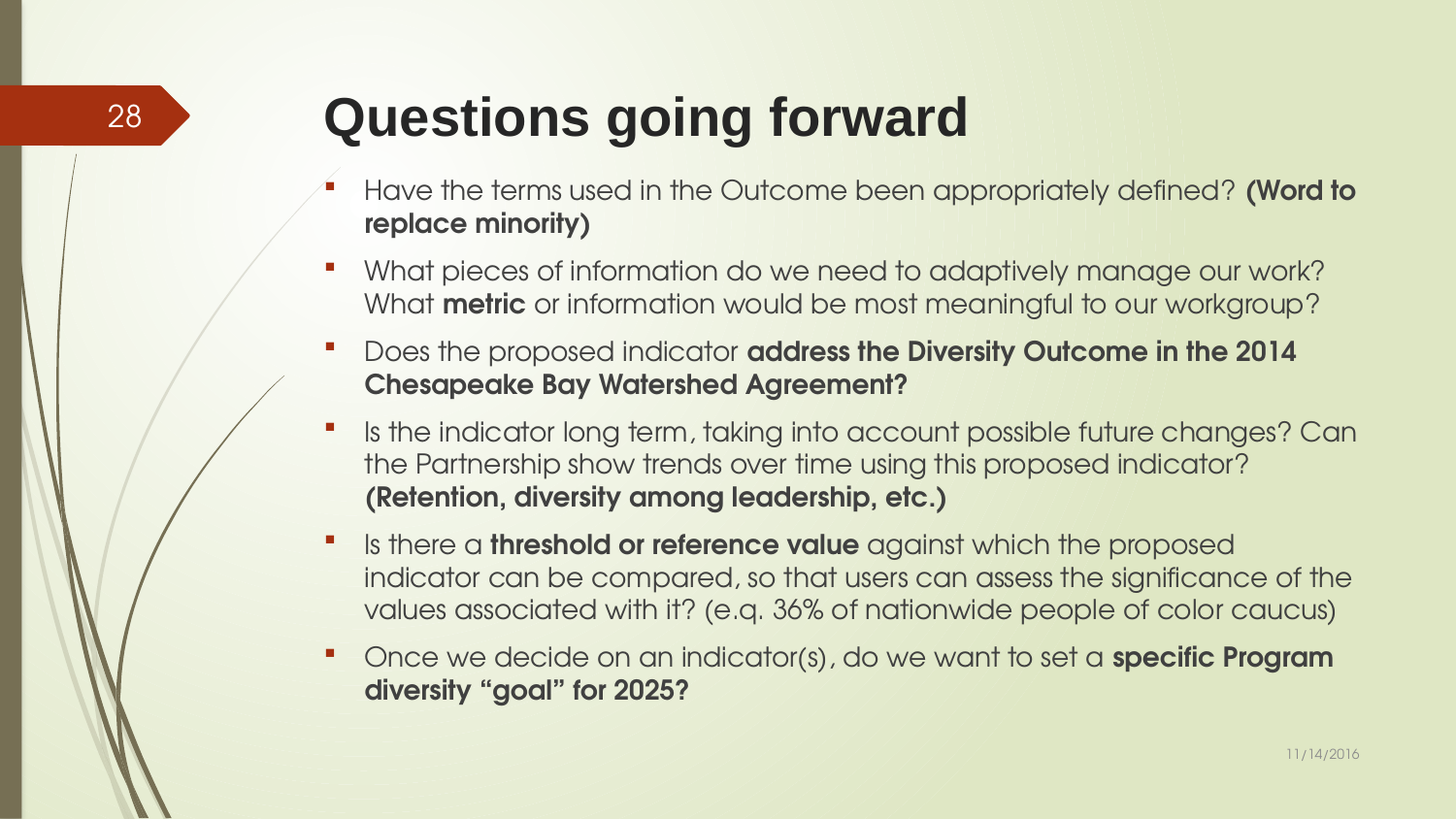

# Questions going forward
28
Have the terms used in the Outcome been appropriately defined? (Word to replace minority)
What pieces of information do we need to adaptively manage our work? What metric or information would be most meaningful to our workgroup?
Does the proposed indicator address the Diversity Outcome in the 2014 Chesapeake Bay Watershed Agreement?
Is the indicator long term, taking into account possible future changes? Can the Partnership show trends over time using this proposed indicator? (Retention, diversity among leadership, etc.)
Is there a threshold or reference value against which the proposed indicator can be compared, so that users can assess the significance of the values associated with it? (e.q. 36% of nationwide people of color caucus)
Once we decide on an indicator(s), do we want to set a specific Program diversity “goal” for 2025?

11/14/2016